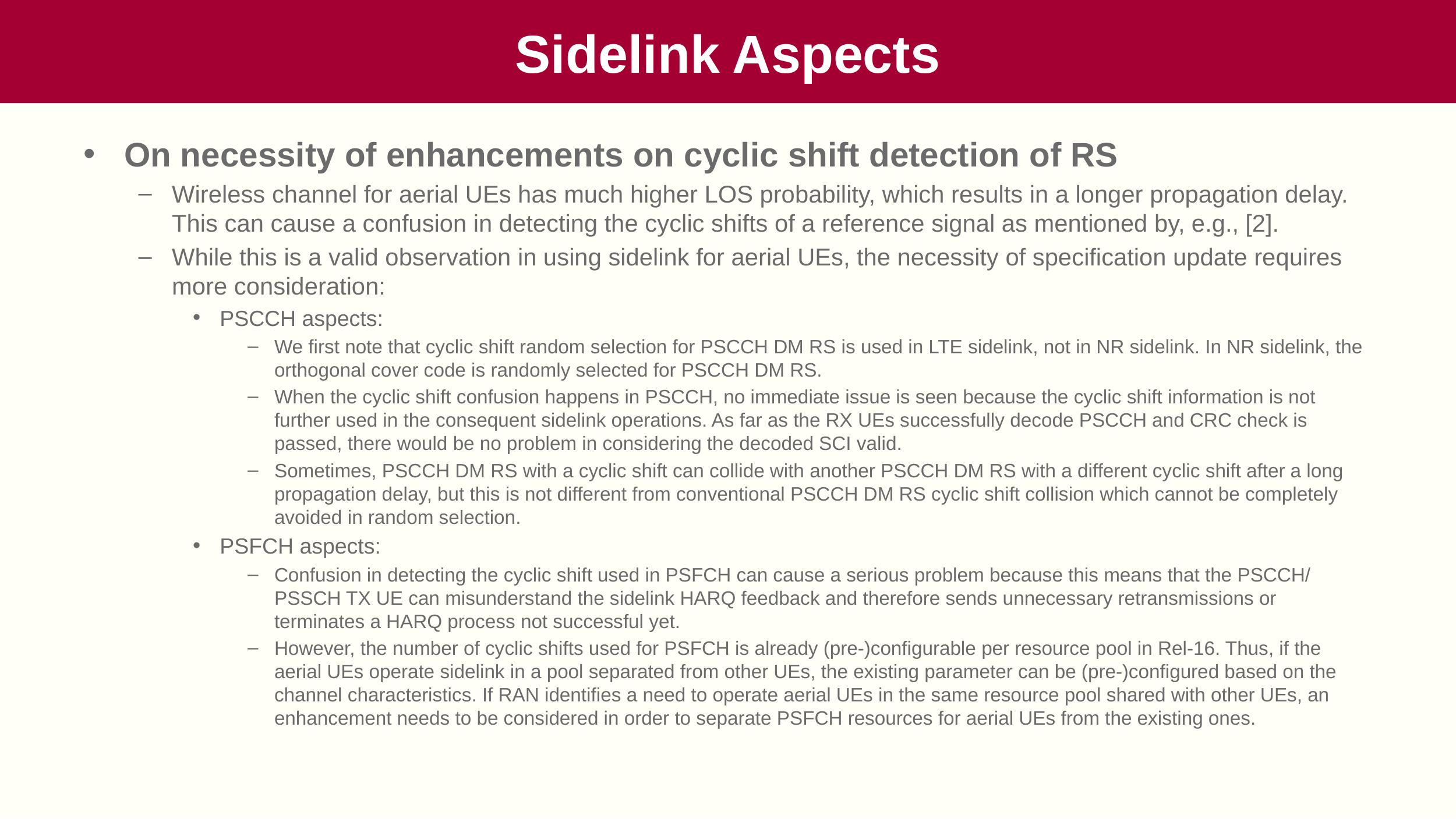

# Sidelink Aspects
On necessity of enhancements on cyclic shift detection of RS
Wireless channel for aerial UEs has much higher LOS probability, which results in a longer propagation delay. This can cause a confusion in detecting the cyclic shifts of a reference signal as mentioned by, e.g., [2].
While this is a valid observation in using sidelink for aerial UEs, the necessity of specification update requires more consideration:
PSCCH aspects:
We first note that cyclic shift random selection for PSCCH DM RS is used in LTE sidelink, not in NR sidelink. In NR sidelink, the orthogonal cover code is randomly selected for PSCCH DM RS.
When the cyclic shift confusion happens in PSCCH, no immediate issue is seen because the cyclic shift information is not further used in the consequent sidelink operations. As far as the RX UEs successfully decode PSCCH and CRC check is passed, there would be no problem in considering the decoded SCI valid.
Sometimes, PSCCH DM RS with a cyclic shift can collide with another PSCCH DM RS with a different cyclic shift after a long propagation delay, but this is not different from conventional PSCCH DM RS cyclic shift collision which cannot be completely avoided in random selection.
PSFCH aspects:
Confusion in detecting the cyclic shift used in PSFCH can cause a serious problem because this means that the PSCCH/PSSCH TX UE can misunderstand the sidelink HARQ feedback and therefore sends unnecessary retransmissions or terminates a HARQ process not successful yet.
However, the number of cyclic shifts used for PSFCH is already (pre-)configurable per resource pool in Rel-16. Thus, if the aerial UEs operate sidelink in a pool separated from other UEs, the existing parameter can be (pre-)configured based on the channel characteristics. If RAN identifies a need to operate aerial UEs in the same resource pool shared with other UEs, an enhancement needs to be considered in order to separate PSFCH resources for aerial UEs from the existing ones.